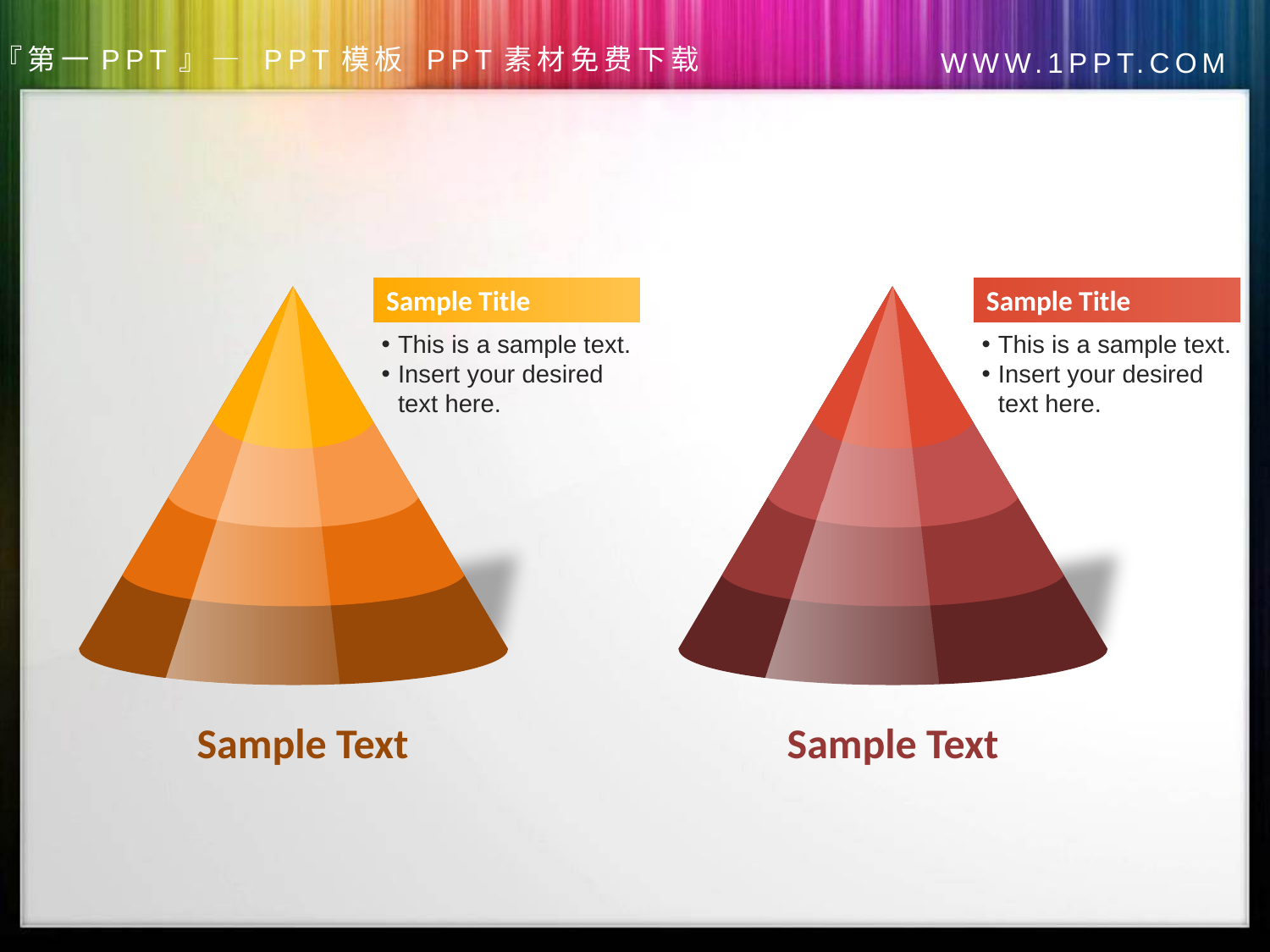

Sample Title
This is a sample text.
Insert your desired text here.
Sample Title
This is a sample text.
Insert your desired text here.

Sample Text
Sample Text